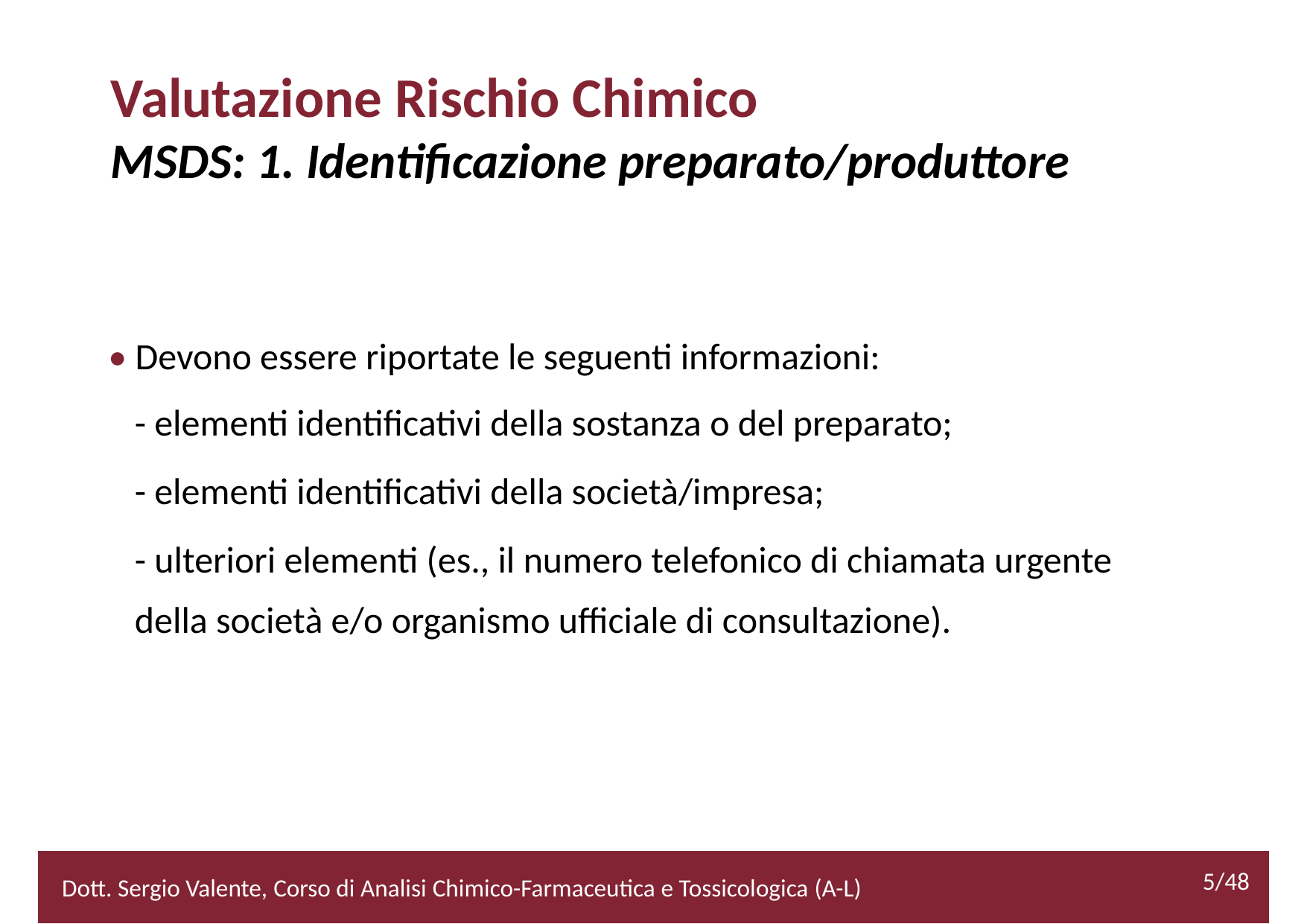

Valutazione Rischio Chimico
MSDS: 1. Identificazione preparato/produttore
• Devono essere riportate le seguenti informazioni:

	- elementi identificativi della sostanza o del preparato;

	- elementi identificativi della società/impresa;

	- ulteriori elementi (es., il numero telefonico di chiamata urgente

	della società e/o organismo ufficiale di consultazione).

5/48
2/52
Dott. Sergio Valente, Corso di Analisi Chimico-Farmaceutica e Tossicologica (A-L)